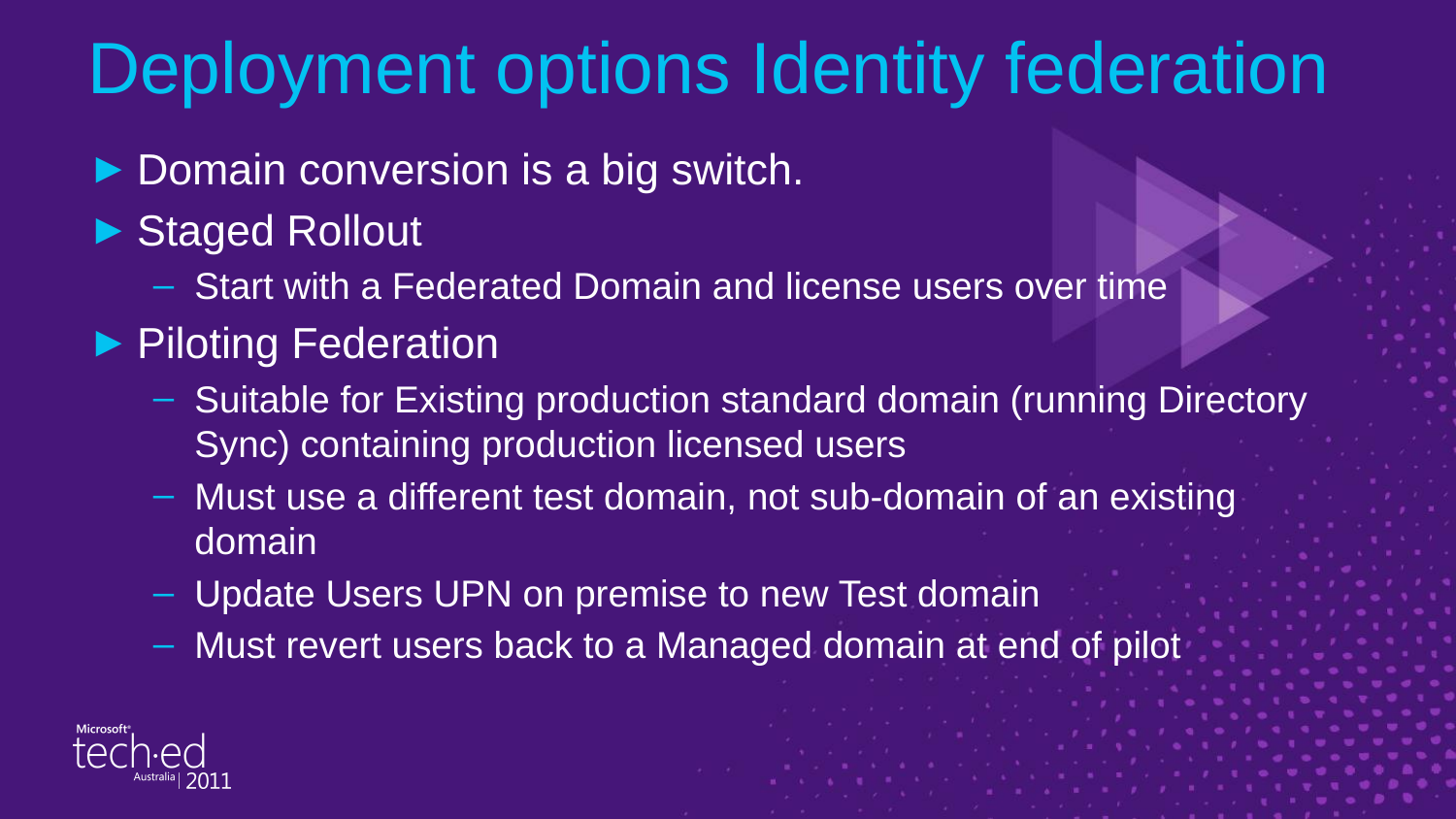

# Deployment options Identity federation
Domain conversion is a big switch.
Staged Rollout
Start with a Federated Domain and license users over time
Piloting Federation
Suitable for Existing production standard domain (running Directory Sync) containing production licensed users
Must use a different test domain, not sub-domain of an existing domain
Update Users UPN on premise to new Test domain
Must revert users back to a Managed domain at end of pilot